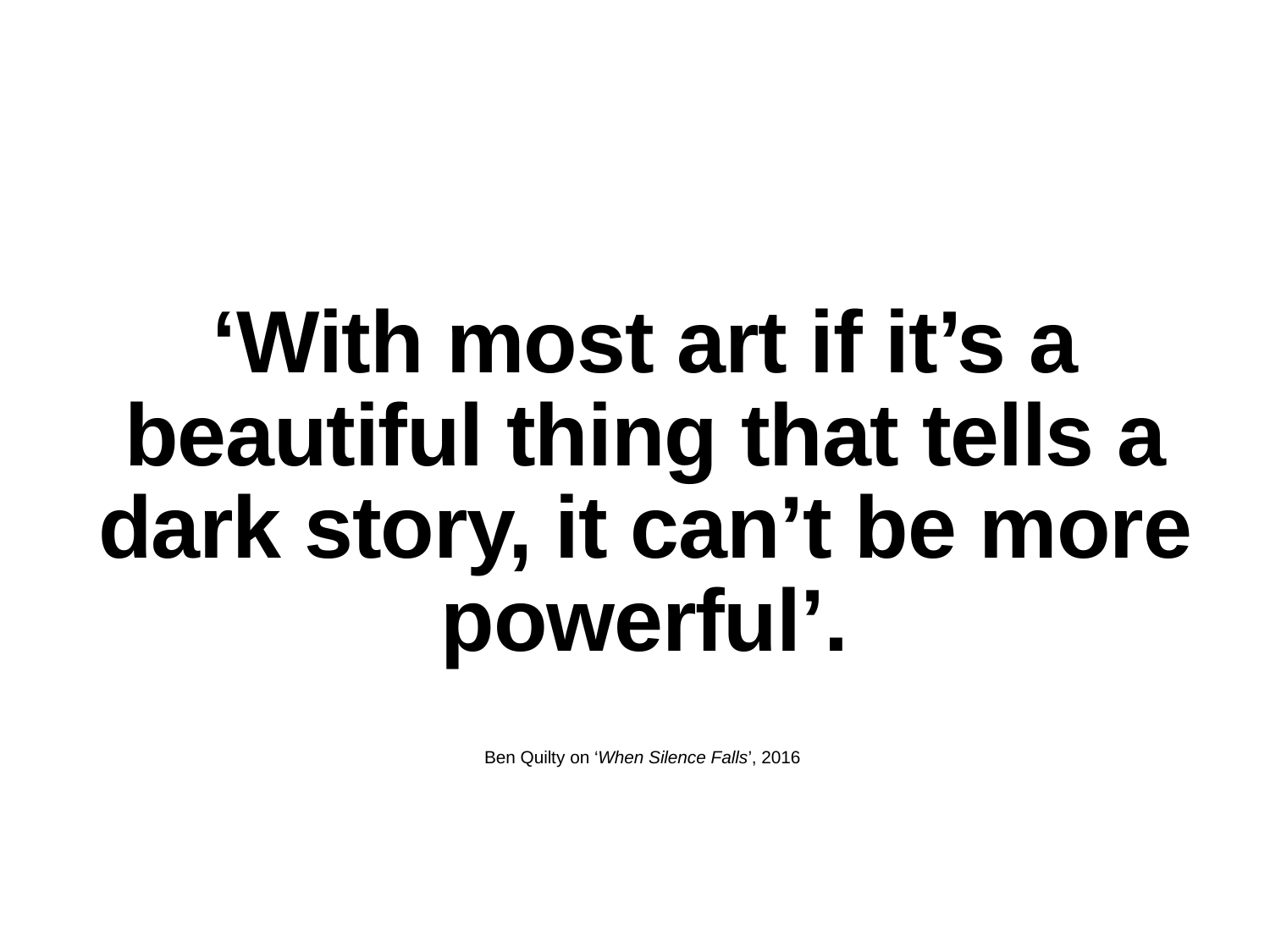

# ‘With most art if it’s a beautiful thing that tells a dark story, it can’t be more powerful’.
Ben Quilty on ‘When Silence Falls’, 2016